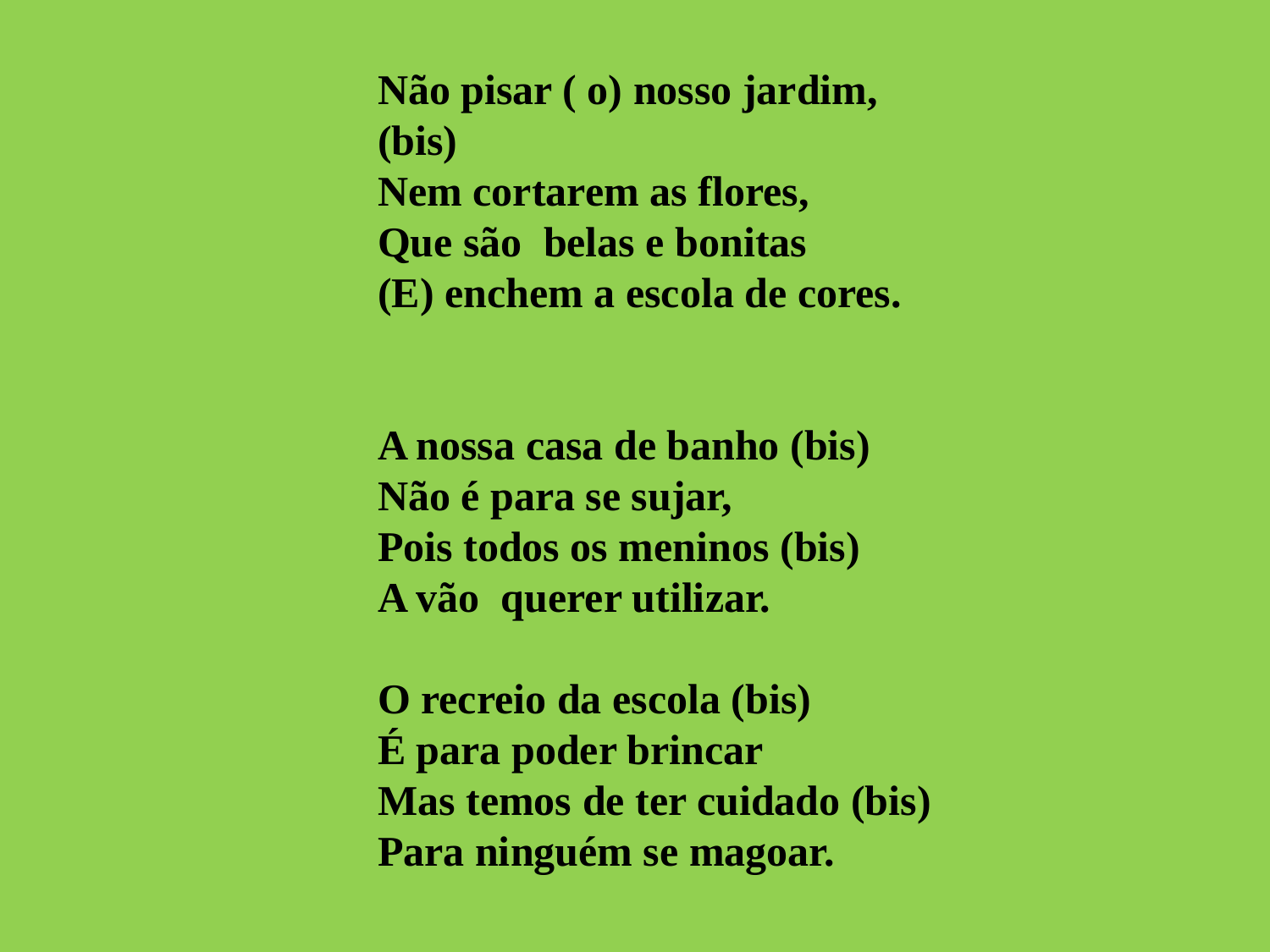

Não pisar ( o) nosso jardim, (bis)
Nem cortarem as flores,
Que são  belas e bonitas
(E) enchem a escola de cores.

A nossa casa de banho (bis)
Não é para se sujar,
Pois todos os meninos (bis)
A vão  querer utilizar.

O recreio da escola (bis)
É para poder brincar
Mas temos de ter cuidado (bis)
Para ninguém se magoar.